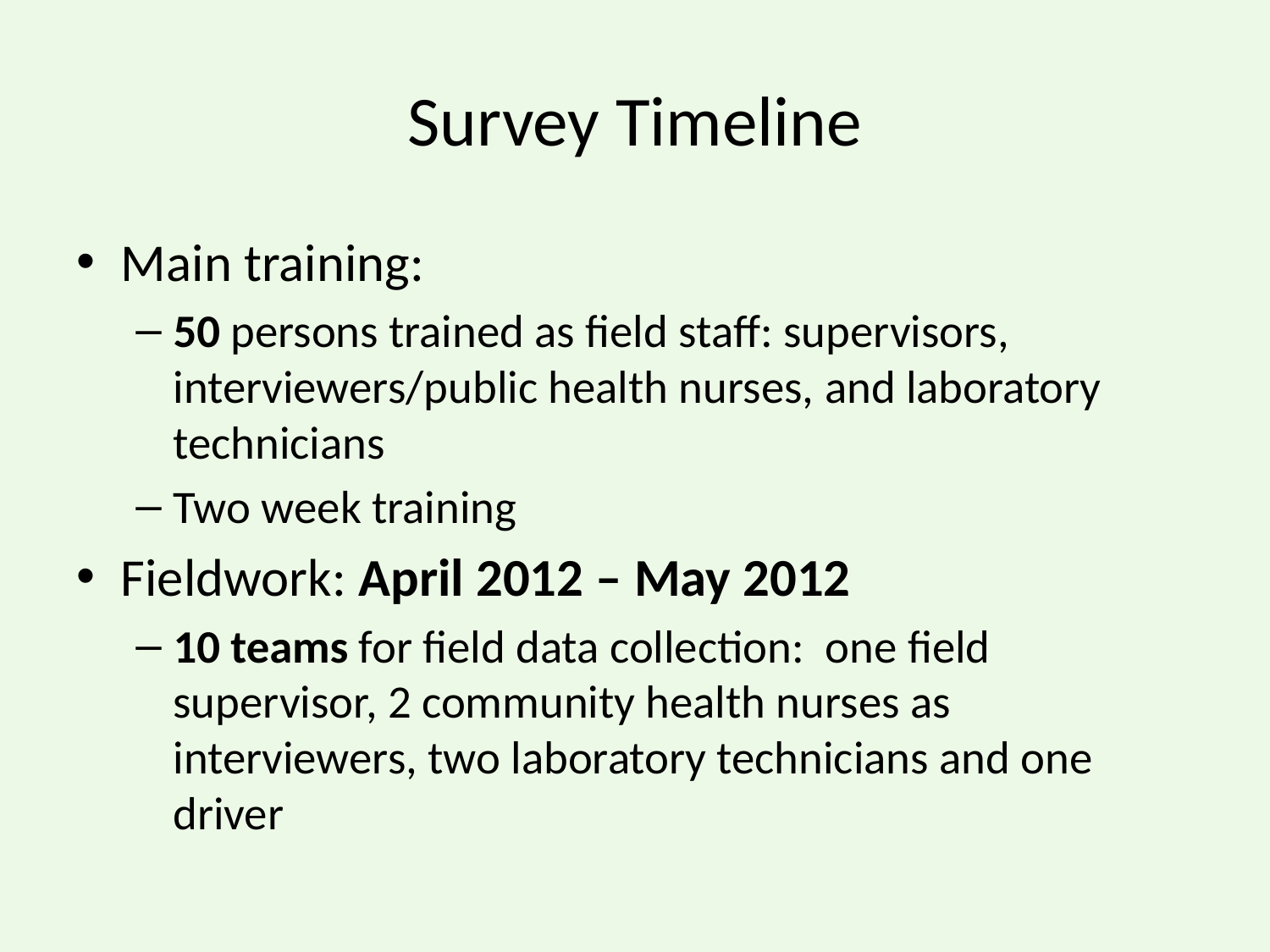

# Survey Timeline
Main training:
50 persons trained as field staff: supervisors, interviewers/public health nurses, and laboratory technicians
Two week training
Fieldwork: April 2012 – May 2012
10 teams for field data collection:  one field supervisor, 2 community health nurses as interviewers, two laboratory technicians and one driver